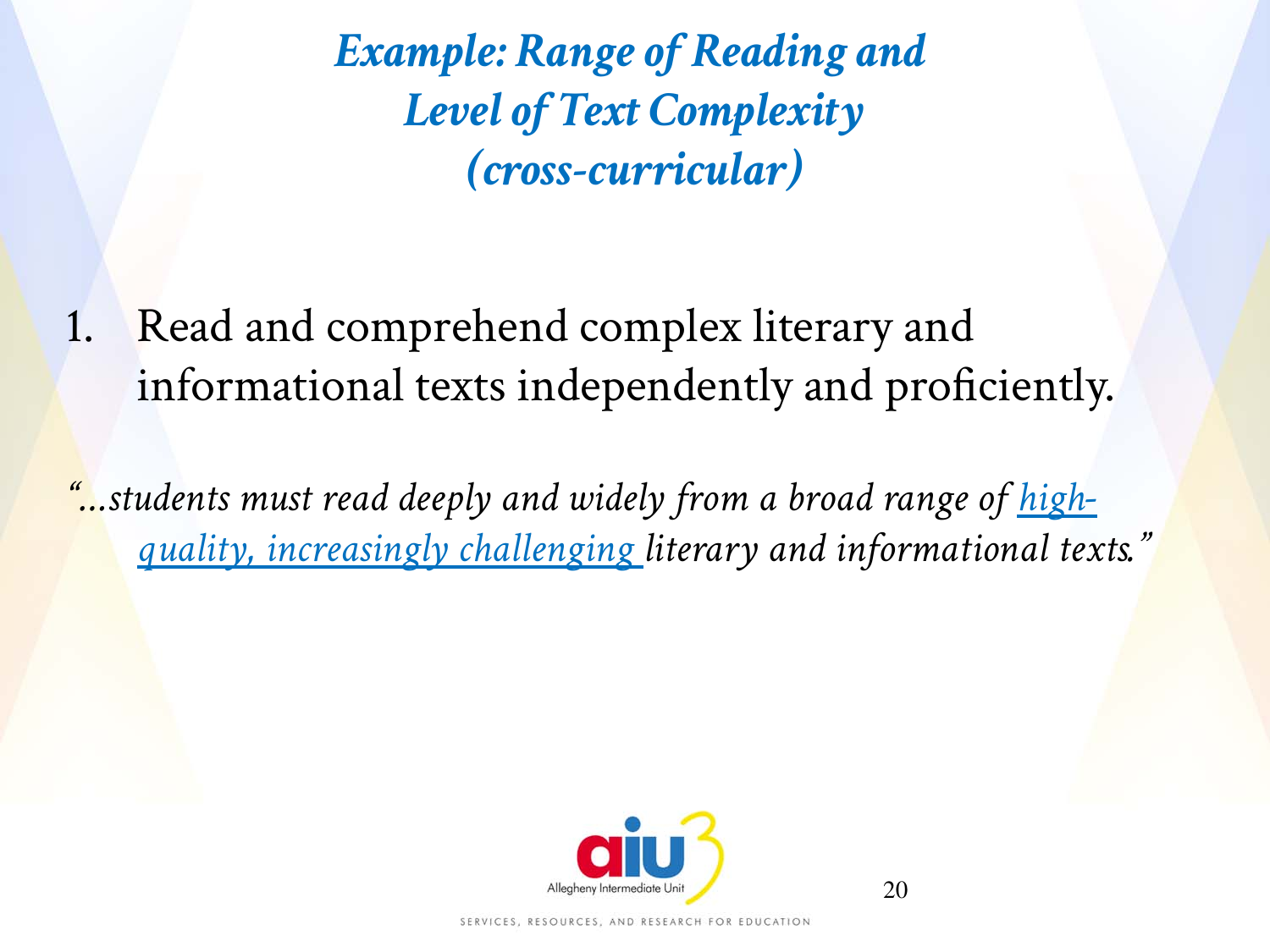

Example: Range of Reading and
Level of Text Complexity
(cross-curricular)
Read and comprehend complex literary and informational texts independently and proficiently.

“…students must read deeply and widely from a broad range of high-quality, increasingly challenging literary and informational texts.”

20